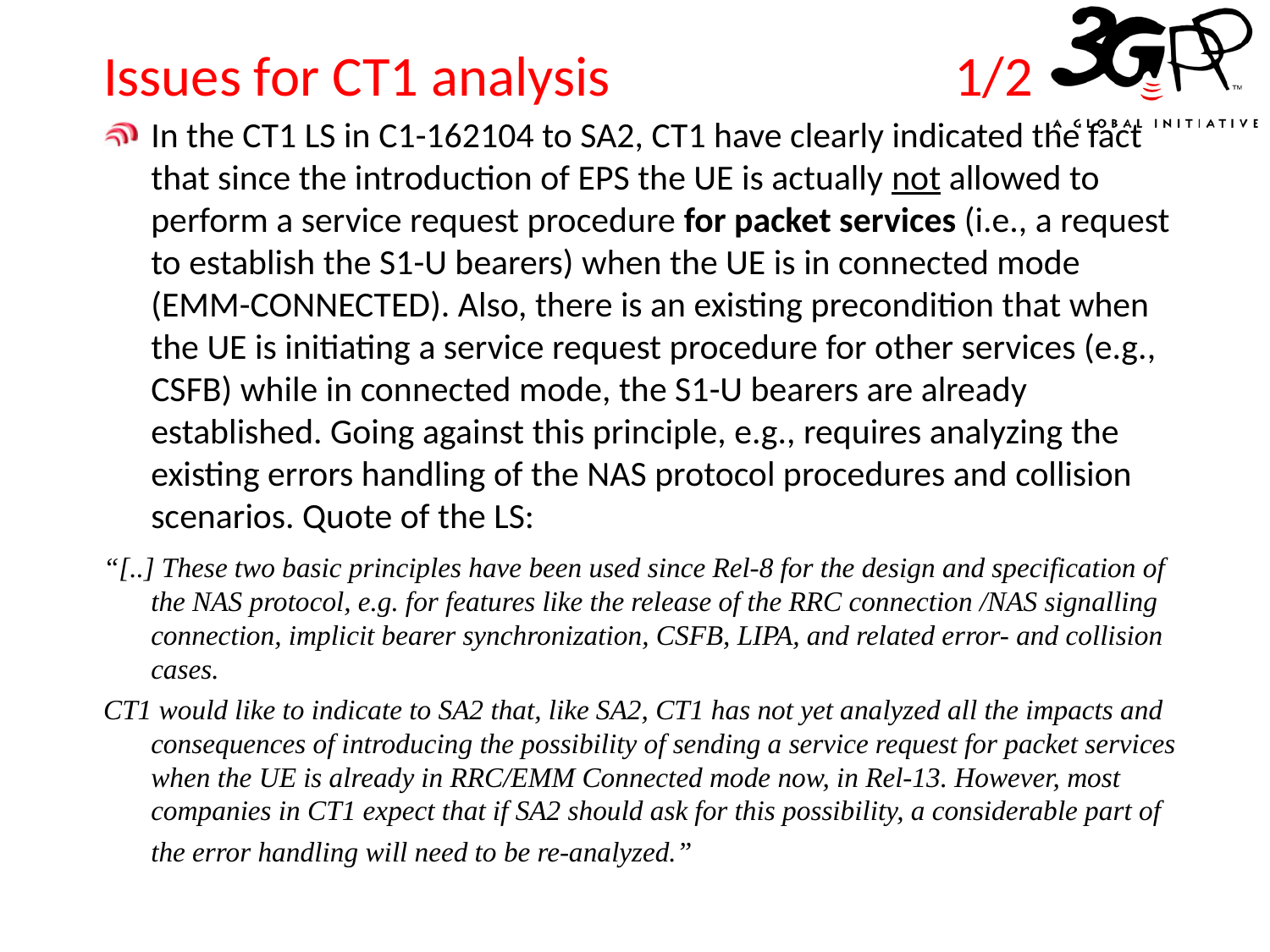

# Issues for CT1 analysis			       1/2
In the CT1 LS in C1-162104 to SA2, CT1 have clearly indicated the fact that since the introduction of EPS the UE is actually not allowed to perform a service request procedure for packet services (i.e., a request to establish the S1-U bearers) when the UE is in connected mode (EMM-CONNECTED). Also, there is an existing precondition that when the UE is initiating a service request procedure for other services (e.g., CSFB) while in connected mode, the S1-U bearers are already established. Going against this principle, e.g., requires analyzing the existing errors handling of the NAS protocol procedures and collision scenarios. Quote of the LS:
“[..] These two basic principles have been used since Rel-8 for the design and specification of the NAS protocol, e.g. for features like the release of the RRC connection /NAS signalling connection, implicit bearer synchronization, CSFB, LIPA, and related error- and collision cases.
CT1 would like to indicate to SA2 that, like SA2, CT1 has not yet analyzed all the impacts and consequences of introducing the possibility of sending a service request for packet services when the UE is already in RRC/EMM Connected mode now, in Rel-13. However, most companies in CT1 expect that if SA2 should ask for this possibility, a considerable part of the error handling will need to be re-analyzed.”